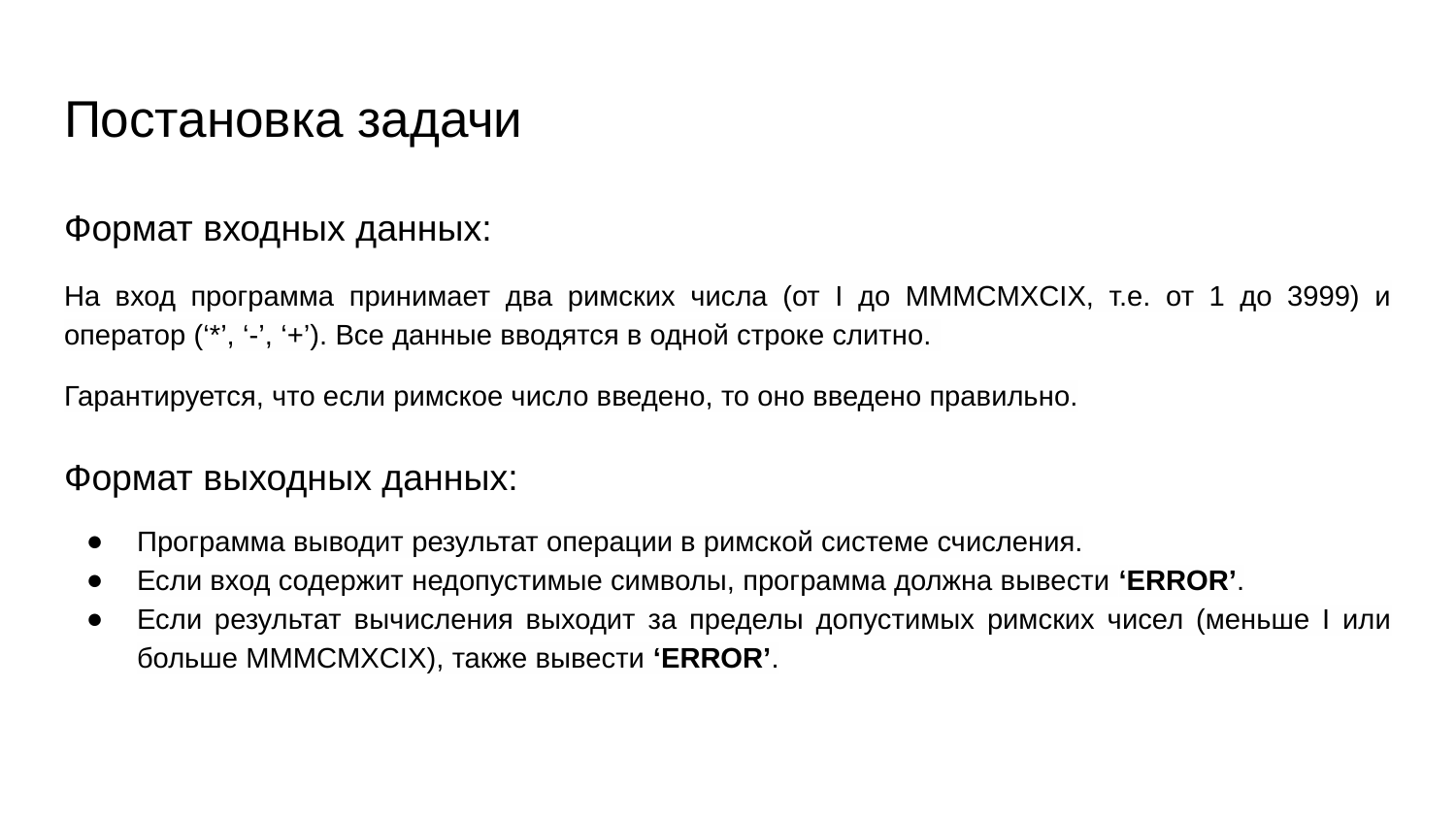

# Постановка задачи
Формат входных данных:
На вход программа принимает два римских числа (от I до MMMCMXCIX, т.е. от 1 до 3999) и оператор (‘*’, ‘-’, ‘+’). Все данные вводятся в одной строке слитно.
Гарантируется, что если римское число введено, то оно введено правильно.
Формат выходных данных:
Программа выводит результат операции в римской системе счисления.
Если вход содержит недопустимые символы, программа должна вывести ‘ERROR’.
Если результат вычисления выходит за пределы допустимых римских чисел (меньше I или больше MMMCMXCIX), также вывести ‘ERROR’.